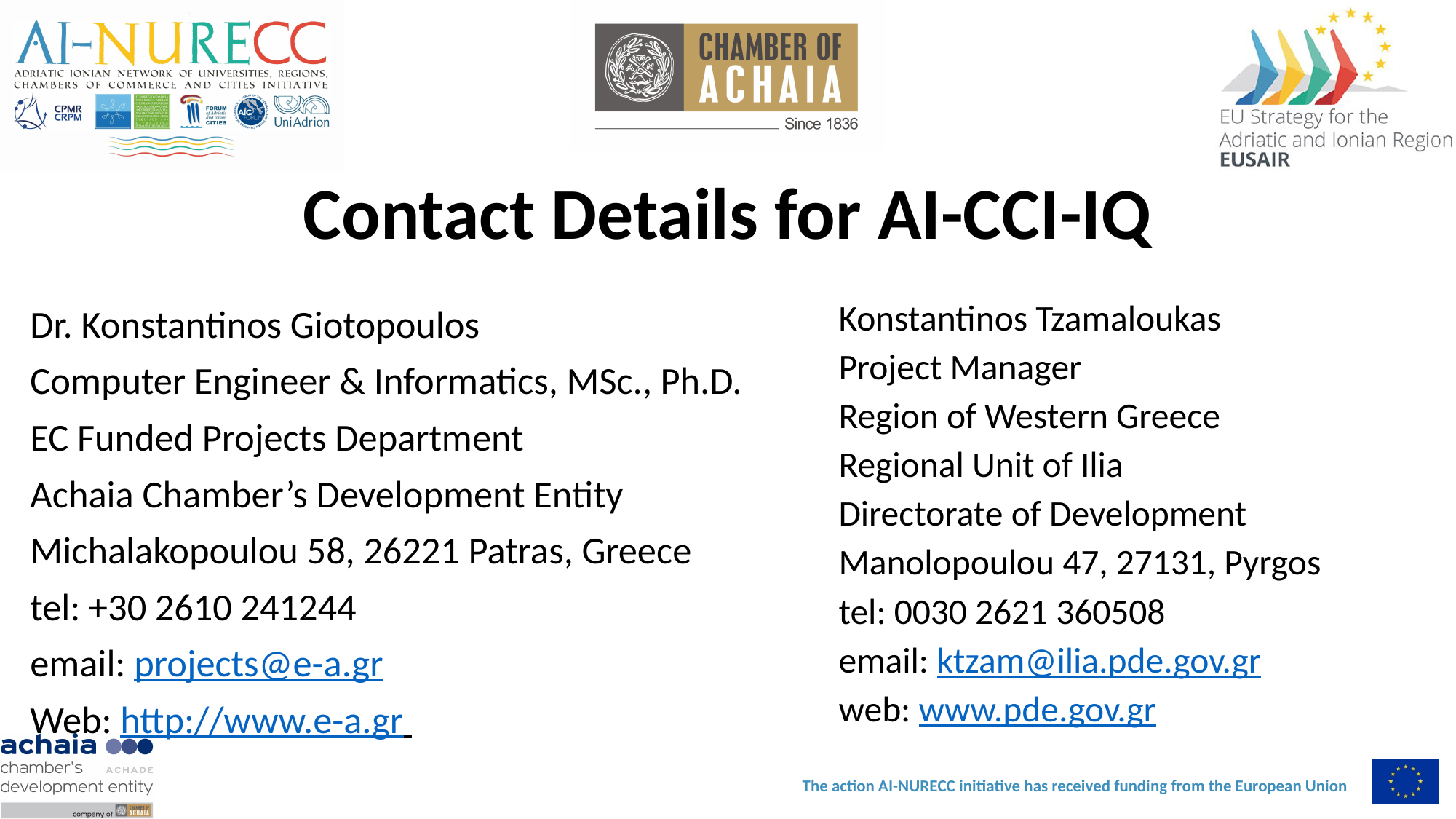

# Contact Details for AI-CCI-IQ
Dr. Konstantinos Giotopoulos
Computer Engineer & Informatics, MSc., Ph.D.
EC Funded Projects Department
Achaia Chamber’s Development Entity
Michalakopoulou 58, 26221 Patras, Greece
tel: +30 2610 241244
email: projects@e-a.gr
Web: http://www.e-a.gr
Konstantinos Tzamaloukas
Project Manager
Region of Western Greece
Regional Unit of Ilia
Directorate of Development
Manolopoulou 47, 27131, Pyrgos
tel: 0030 2621 360508
email: ktzam@ilia.pde.gov.gr
web: www.pde.gov.gr